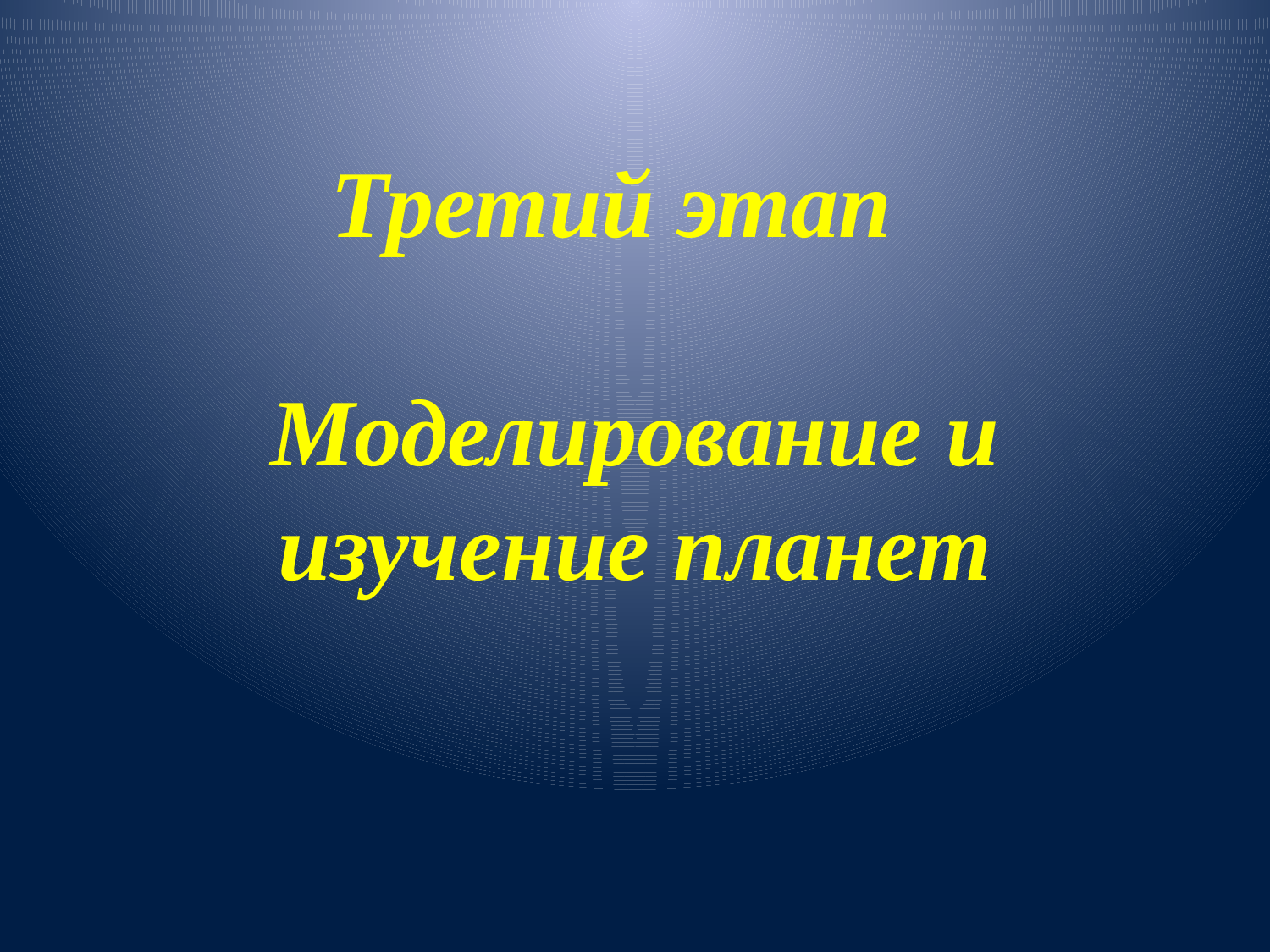

# Третий этап Моделирование и изучение планет